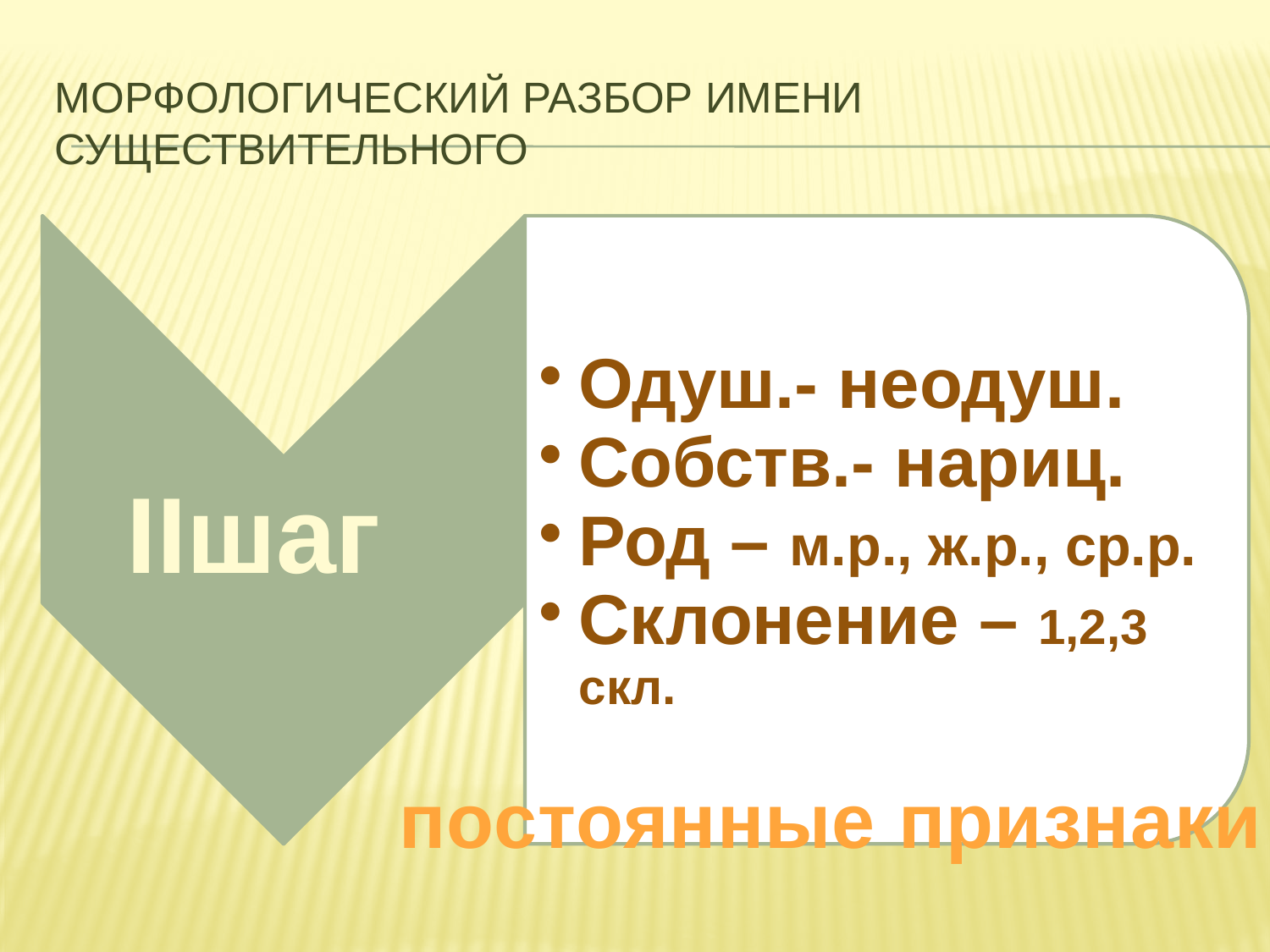

# Морфологический разбор имени существительного
IIшаг
Одуш.- неодуш.
Собств.- нариц.
Род – м.р., ж.р., ср.р.
Склонение – 1,2,3 скл.
постоянные признаки